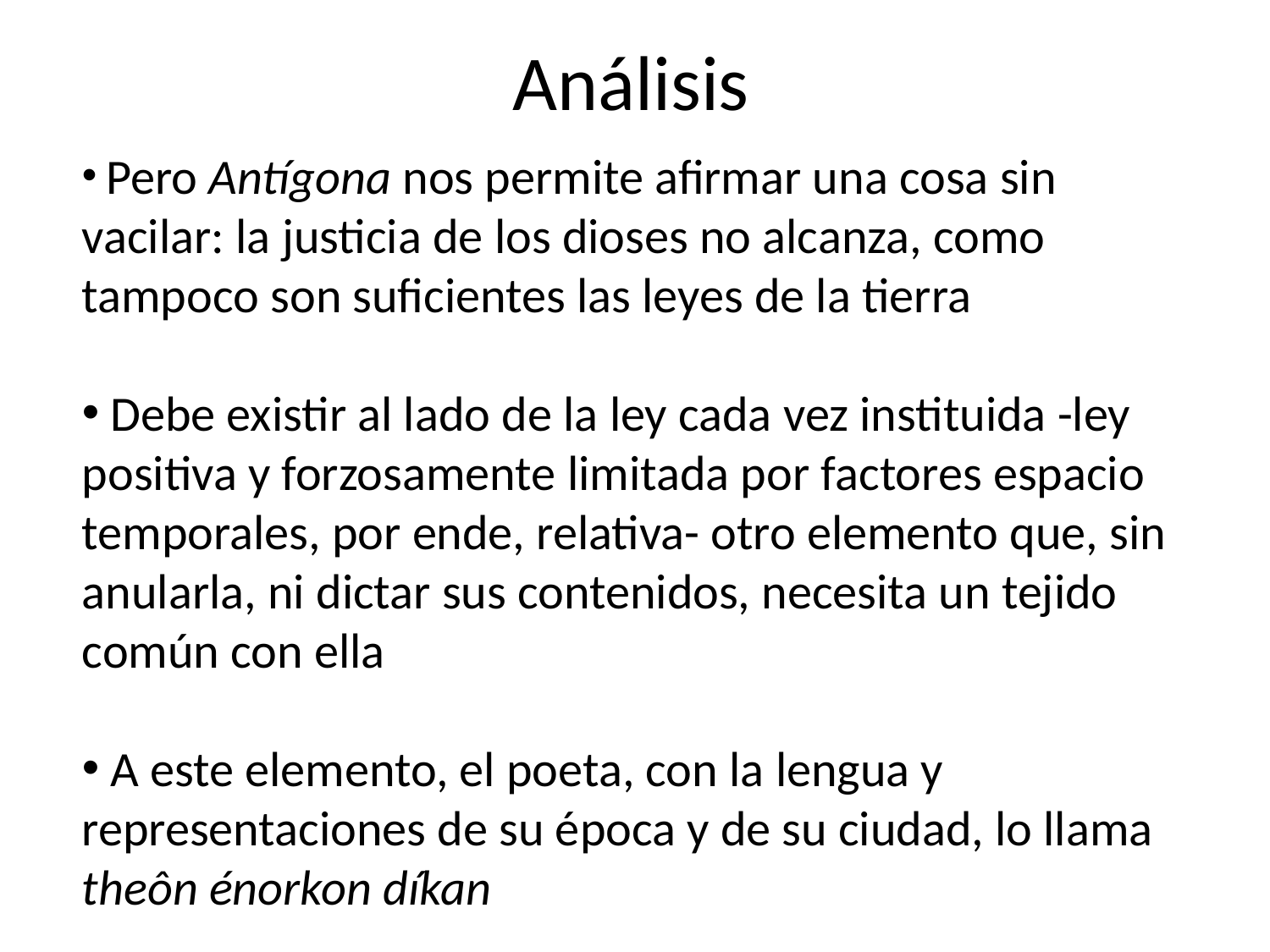

# Análisis
 Pero Antígona nos permite afirmar una cosa sin vacilar: la justicia de los dioses no alcanza, como tampoco son suficientes las leyes de la tierra

 Debe existir al lado de la ley cada vez instituida -ley positiva y forzosamente limitada por factores espacio temporales, por ende, relativa- otro elemento que, sin anularla, ni dictar sus contenidos, necesita un tejido común con ella

 A este elemento, el poeta, con la lengua y representaciones de su época y de su ciudad, lo llama theôn énorkon díkan